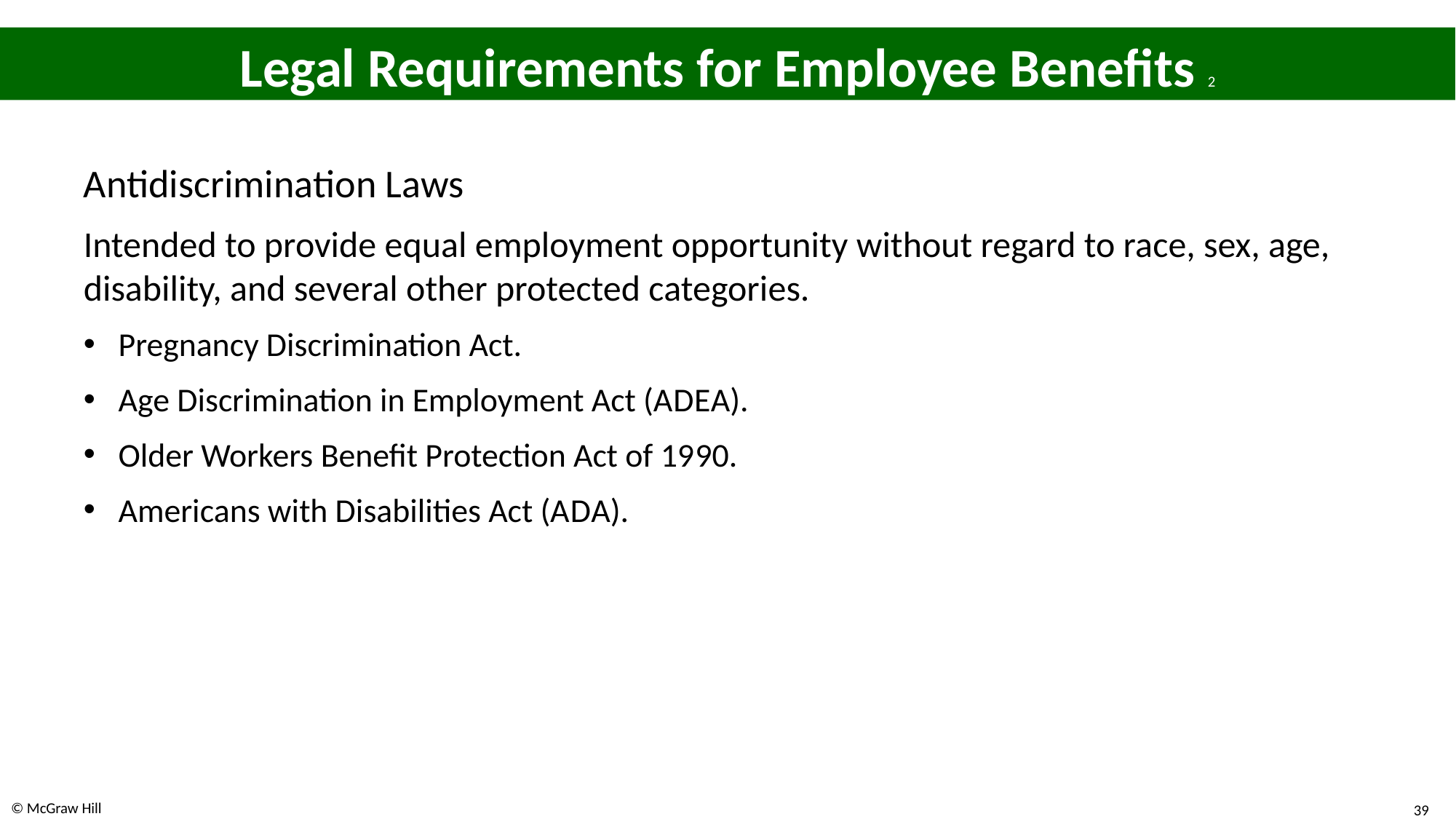

# Legal Requirements for Employee Benefits 2
Antidiscrimination Laws
Intended to provide equal employment opportunity without regard to race, sex, age, disability, and several other protected categories.
Pregnancy Discrimination Act.
Age Discrimination in Employment Act (A D E A).
Older Workers Benefit Protection Act of 19 90.
Americans with Disabilities Act (A D A).